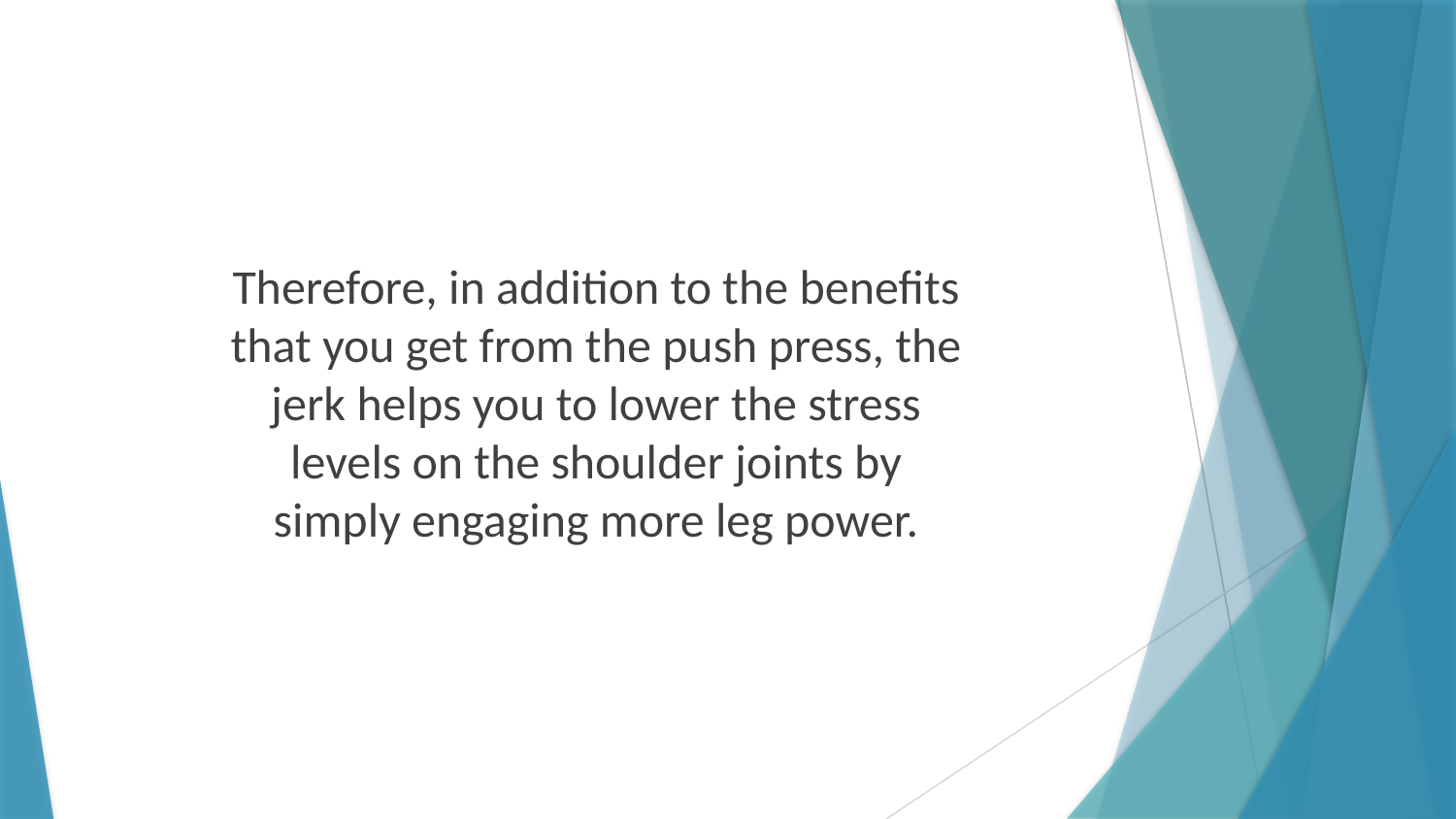

Therefore, in addition to the benefits that you get from the push press, the jerk helps you to lower the stress levels on the shoulder joints by simply engaging more leg power.